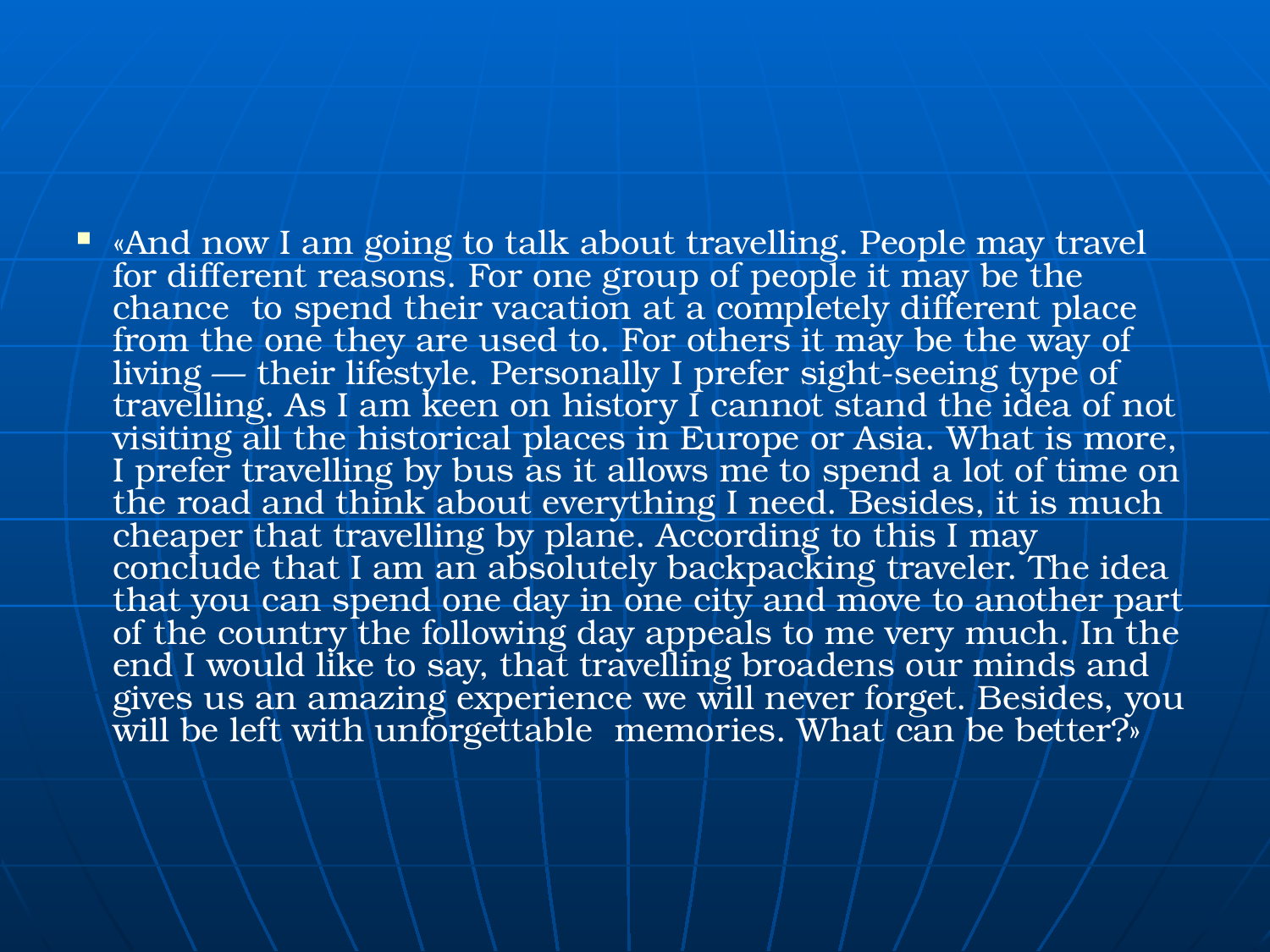

«And now I am going to talk about travelling. People may travel for different reasons. For one group of people it may be the chance  to spend their vacation at a completely different place from the one they are used to. For others it may be the way of living — their lifestyle. Personally I prefer sight-seeing type of travelling. As I am keen on history I cannot stand the idea of not visiting all the historical places in Europe or Asia. What is more, I prefer travelling by bus as it allows me to spend a lot of time on the road and think about everything I need. Besides, it is much cheaper that travelling by plane. According to this I may conclude that I am an absolutely backpacking traveler. The idea that you can spend one day in one city and move to another part of the country the following day appeals to me very much. In the end I would like to say, that travelling broadens our minds and gives us an amazing experience we will never forget. Besides, you will be left with unforgettable  memories. What can be better?»